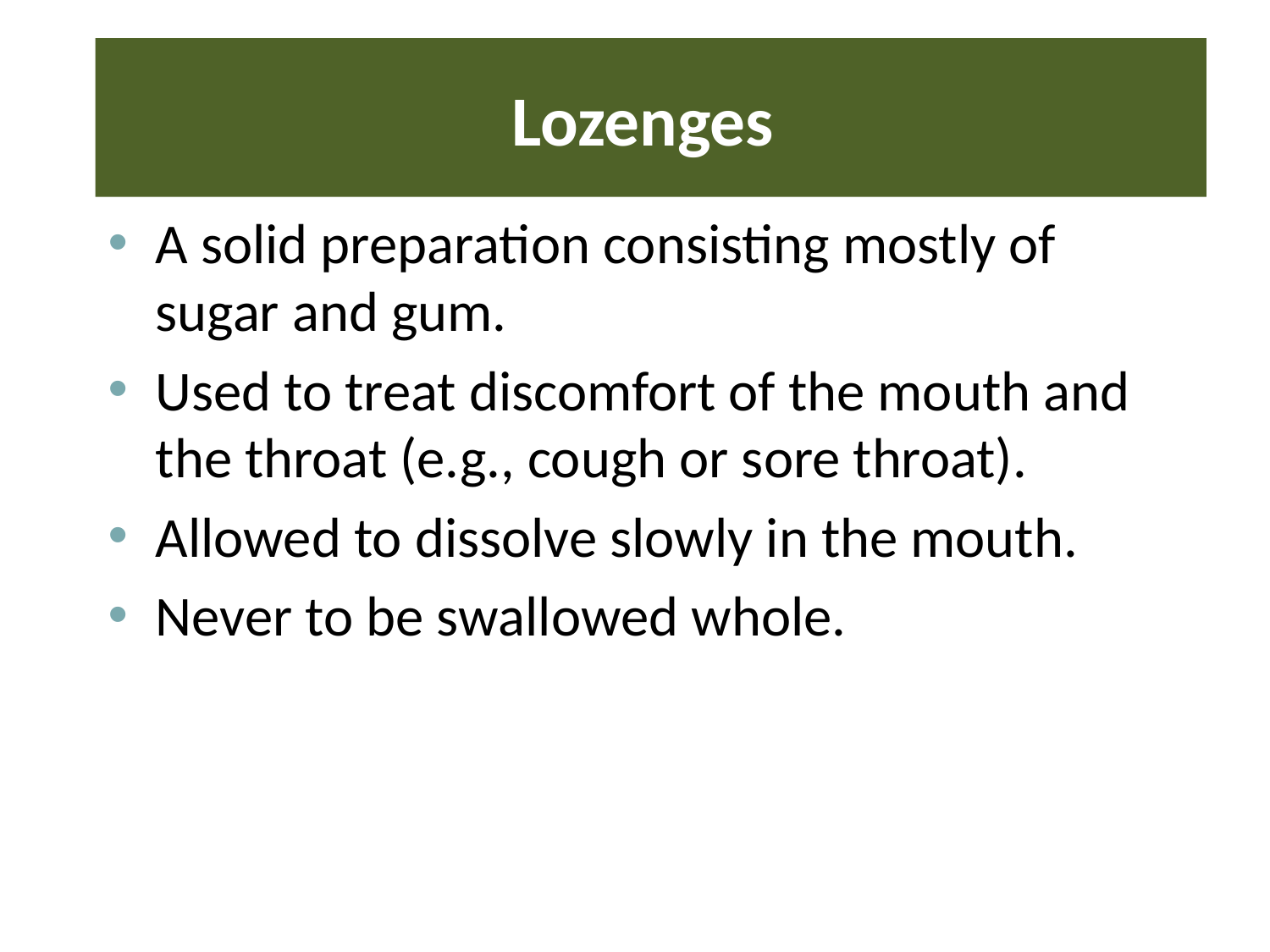

# Lozenges
A solid preparation consisting mostly of sugar and gum.
Used to treat discomfort of the mouth and the throat (e.g., cough or sore throat).
Allowed to dissolve slowly in the mouth.
Never to be swallowed whole.